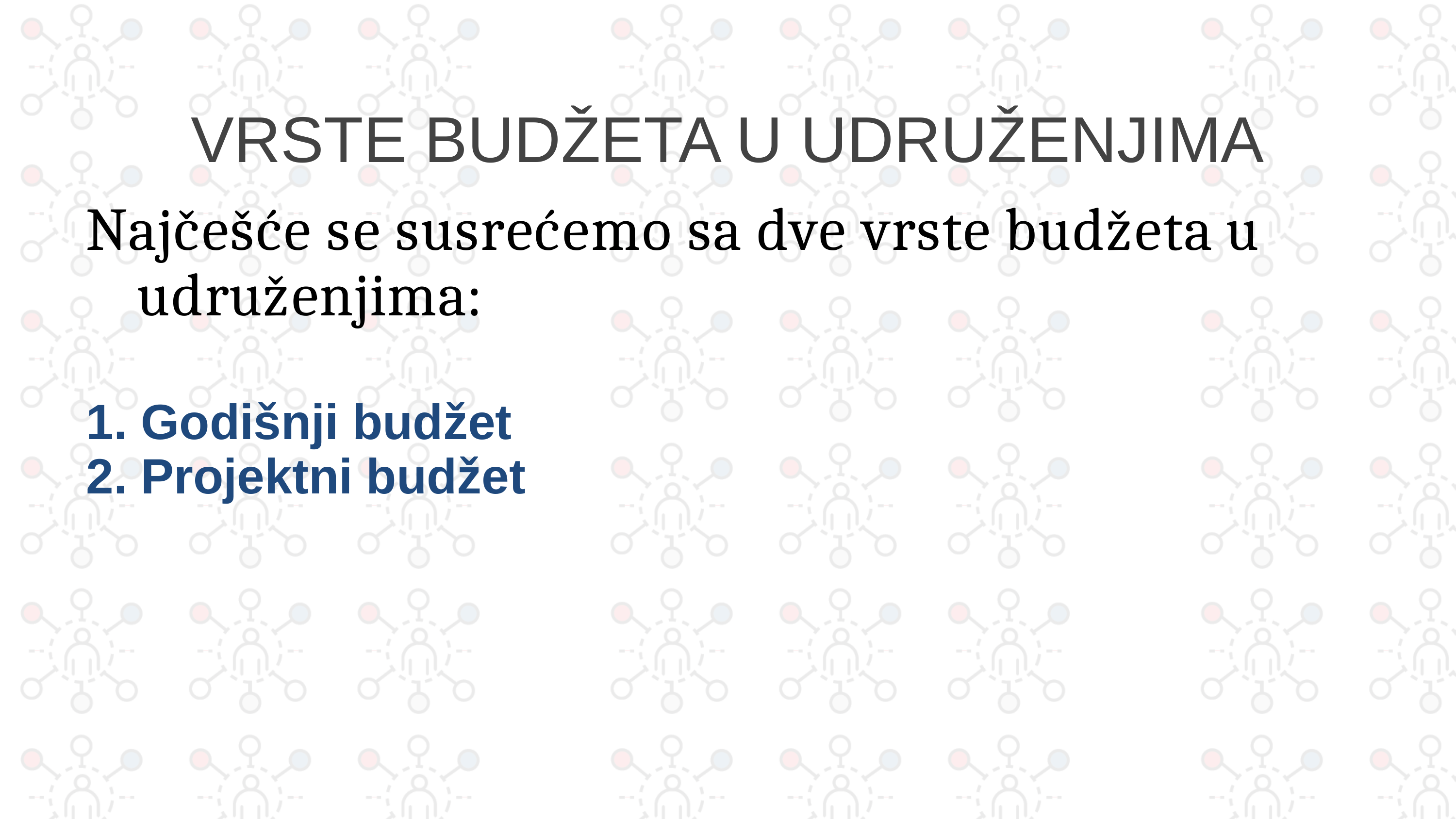

# VRSTE BUDŽETA U UDRUŽENJIMA
Najčešće se susrećemo sa dve vrste budžeta u udruženjima:

1. Godišnji budžet
2. Projektni budžet